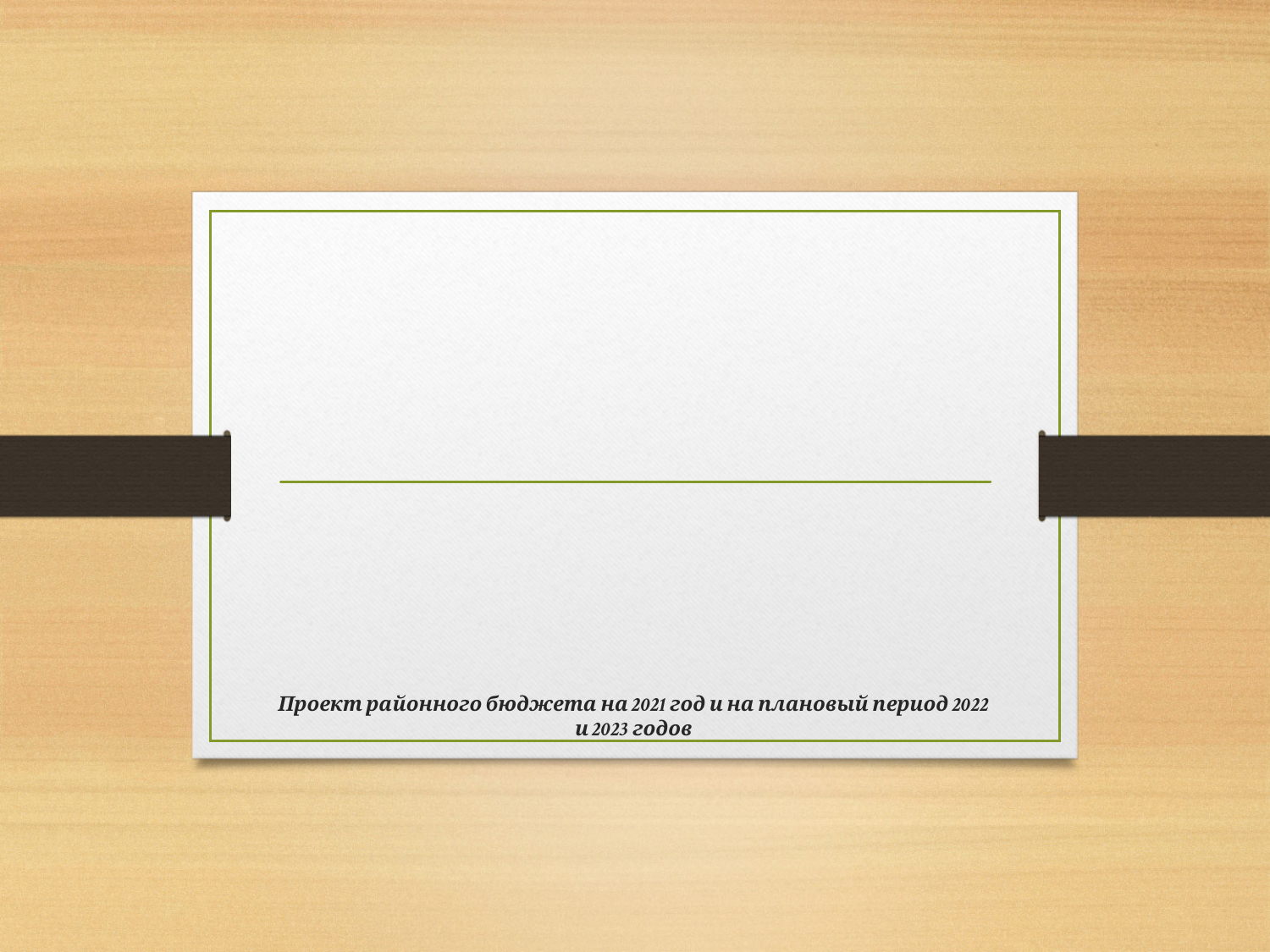

# Проект районного бюджета на 2021 год и на плановый период 2022 и 2023 годов